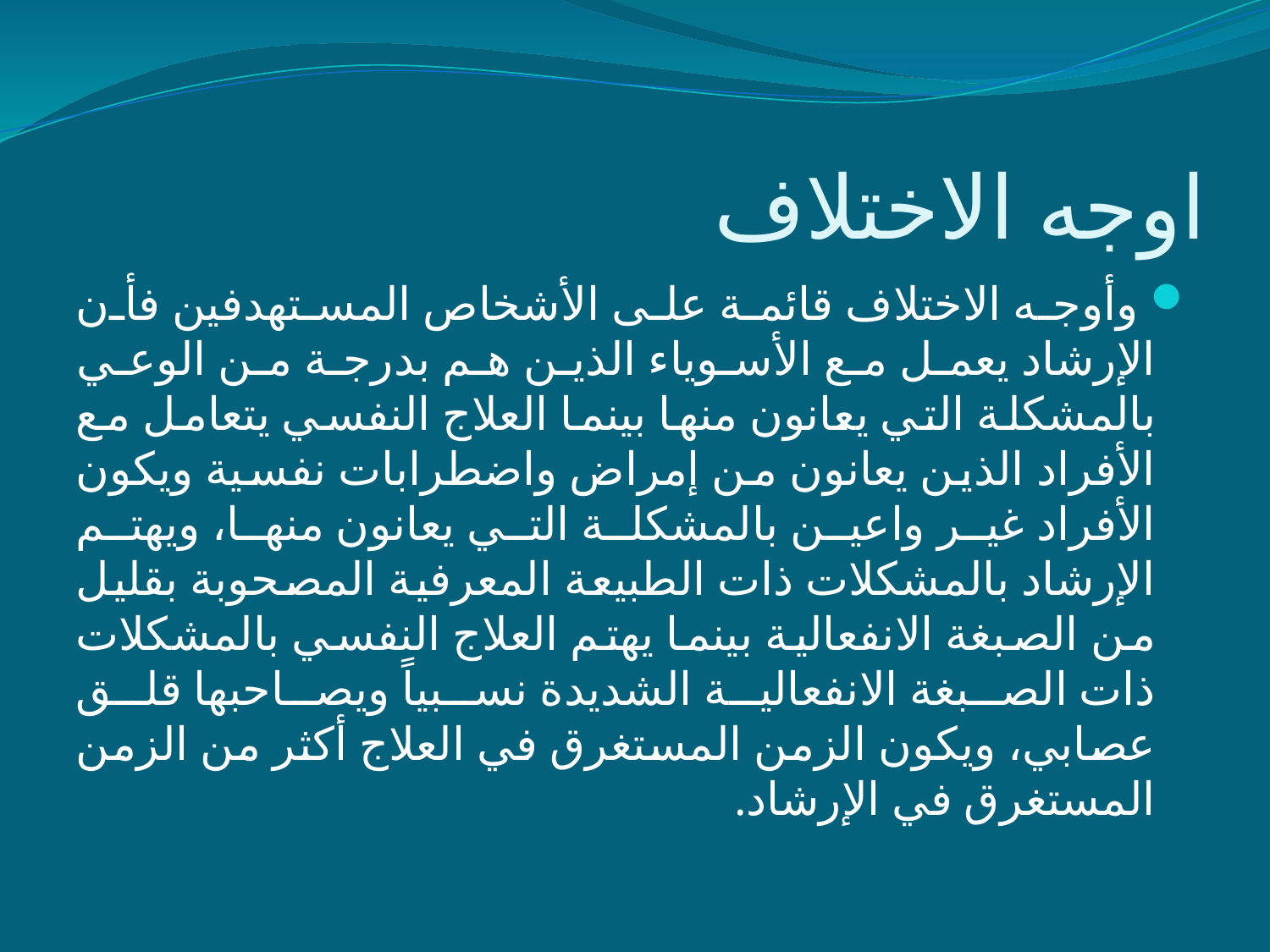

# اوجه الاختلاف
 وأوجه الاختلاف قائمة على الأشخاص المستهدفين فأن الإرشاد يعمل مع الأسوياء الذين هم بدرجة من الوعي بالمشكلة التي يعانون منها بينما العلاج النفسي يتعامل مع الأفراد الذين يعانون من إمراض واضطرابات نفسية ويكون الأفراد غير واعين بالمشكلة التي يعانون منها، ويهتم الإرشاد بالمشكلات ذات الطبيعة المعرفية المصحوبة بقليل من الصبغة الانفعالية بينما يهتم العلاج النفسي بالمشكلات ذات الصبغة الانفعالية الشديدة نسبياً ويصاحبها قلق عصابي، ويكون الزمن المستغرق في العلاج أكثر من الزمن المستغرق في الإرشاد.